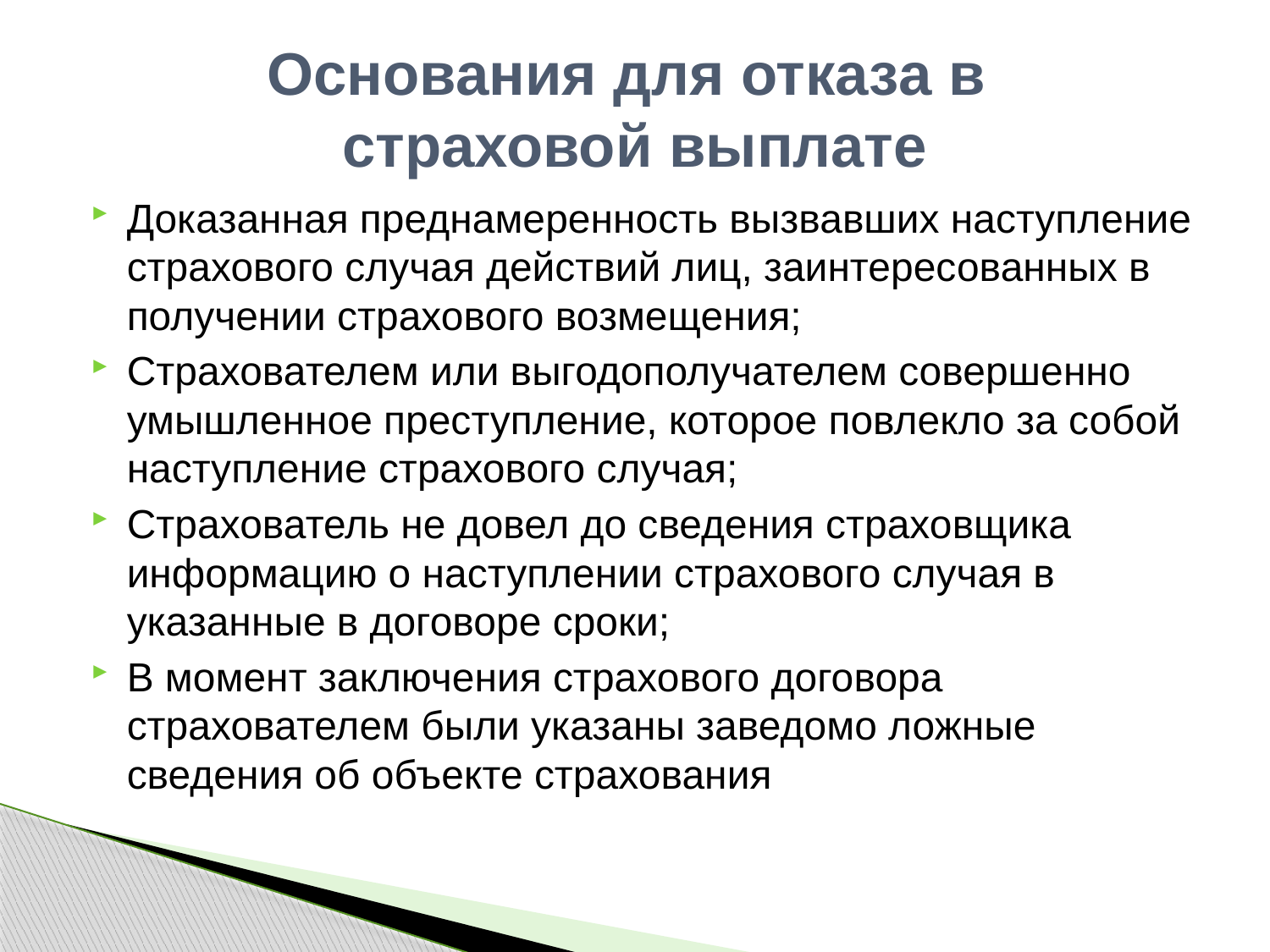

# Основания для отказа в страховой выплате
Доказанная преднамеренность вызвавших наступление страхового случая действий лиц, заинтересованных в получении страхового возмещения;
Страхователем или выгодополучателем совершенно умышленное преступление, которое повлекло за собой наступление страхового случая;
Страхователь не довел до сведения страховщика информацию о наступлении страхового случая в указанные в договоре сроки;
В момент заключения страхового договора страхователем были указаны заведомо ложные сведения об объекте страхования